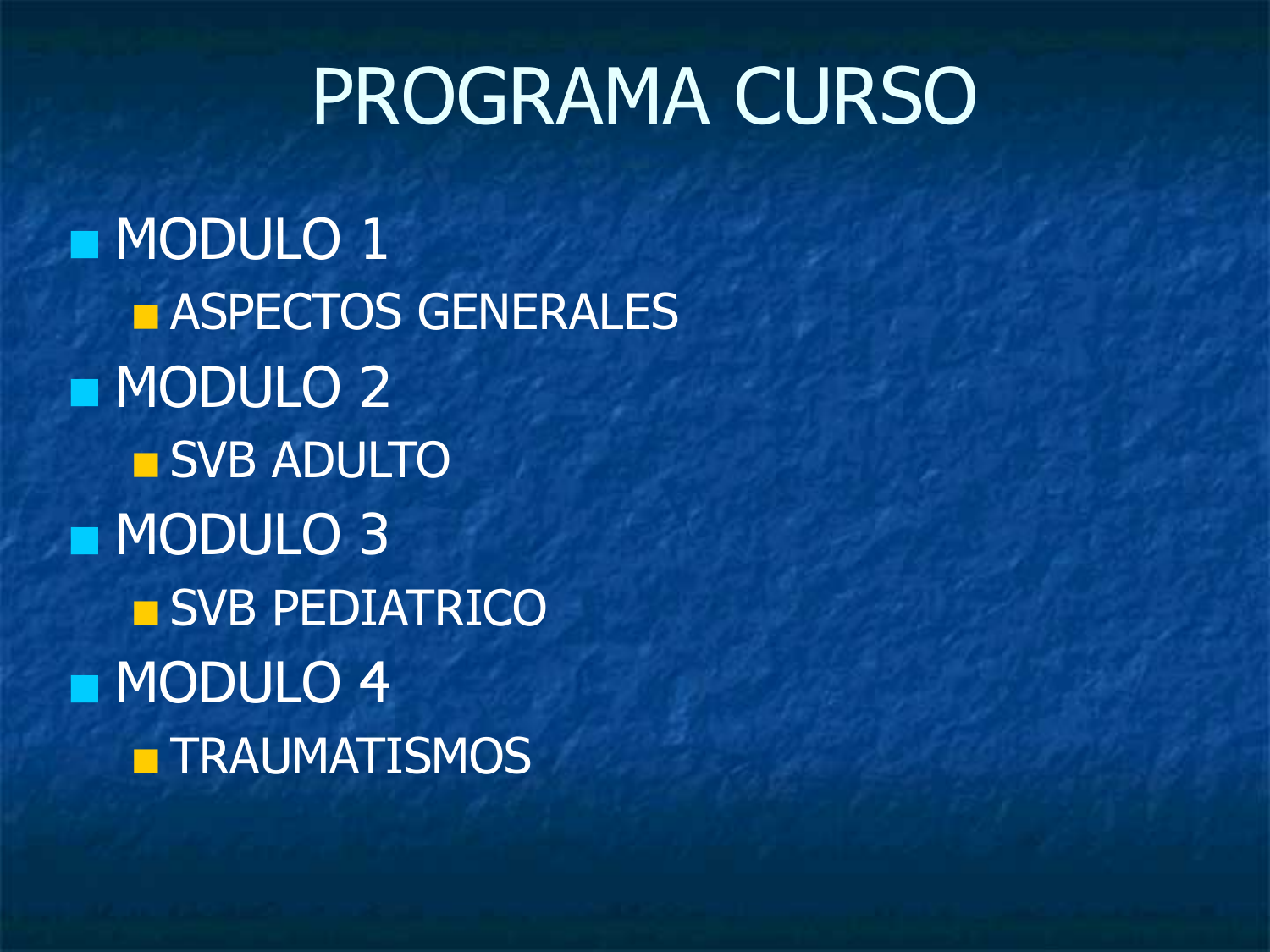

# PROGRAMA CURSO
MODULO 1
ASPECTOS GENERALES
MODULO 2
SVB ADULTO
MODULO 3
SVB PEDIATRICO
MODULO 4
TRAUMATISMOS